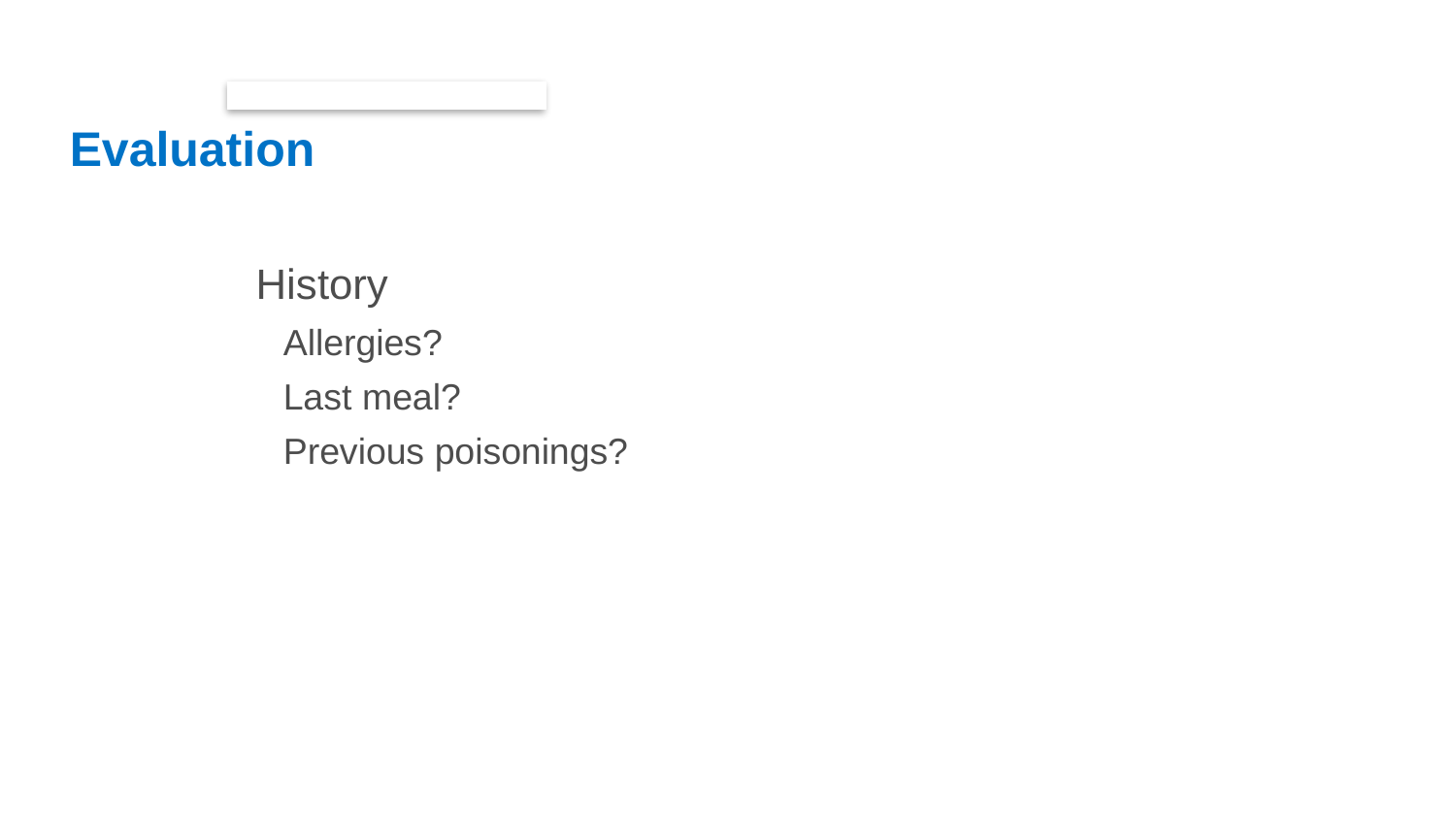

# Evaluation
History
	Allergies?
	Last meal?
	Previous poisonings?